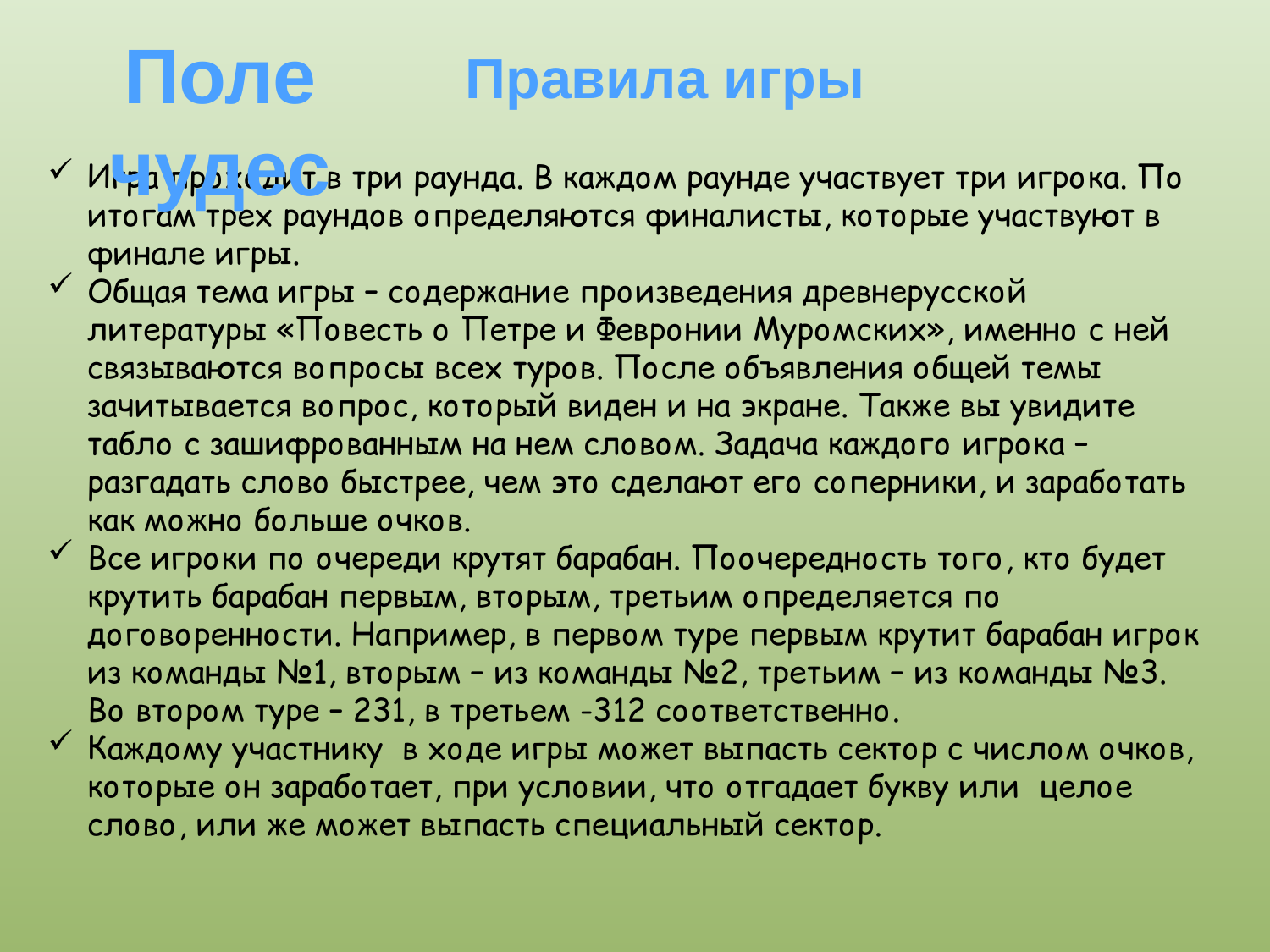

Поле чудес
Правила игры
Игра проходит в три раунда. В каждом раунде участвует три игрока. По итогам трех раундов определяются финалисты, которые участвуют в финале игры.
Общая тема игры – содержание произведения древнерусской литературы «Повесть о Петре и Февронии Муромских», именно с ней связываются вопросы всех туров. После объявления общей темы  зачитывается вопрос, который виден и на экране. Также вы увидите табло с зашифрованным на нем словом. Задача каждого игрока – разгадать слово быстрее, чем это сделают его соперники, и заработать как можно больше очков.
Все игроки по очереди крутят барабан. Поочередность того, кто будет крутить барабан первым, вторым, третьим определяется по договоренности. Например, в первом туре первым крутит барабан игрок из команды №1, вторым – из команды №2, третьим – из команды №3. Во втором туре – 231, в третьем -312 соответственно.
Каждому участнику  в ходе игры может выпасть сектор с числом очков, которые он заработает, при условии, что отгадает букву или  целое слово, или же может выпасть специальный сектор.